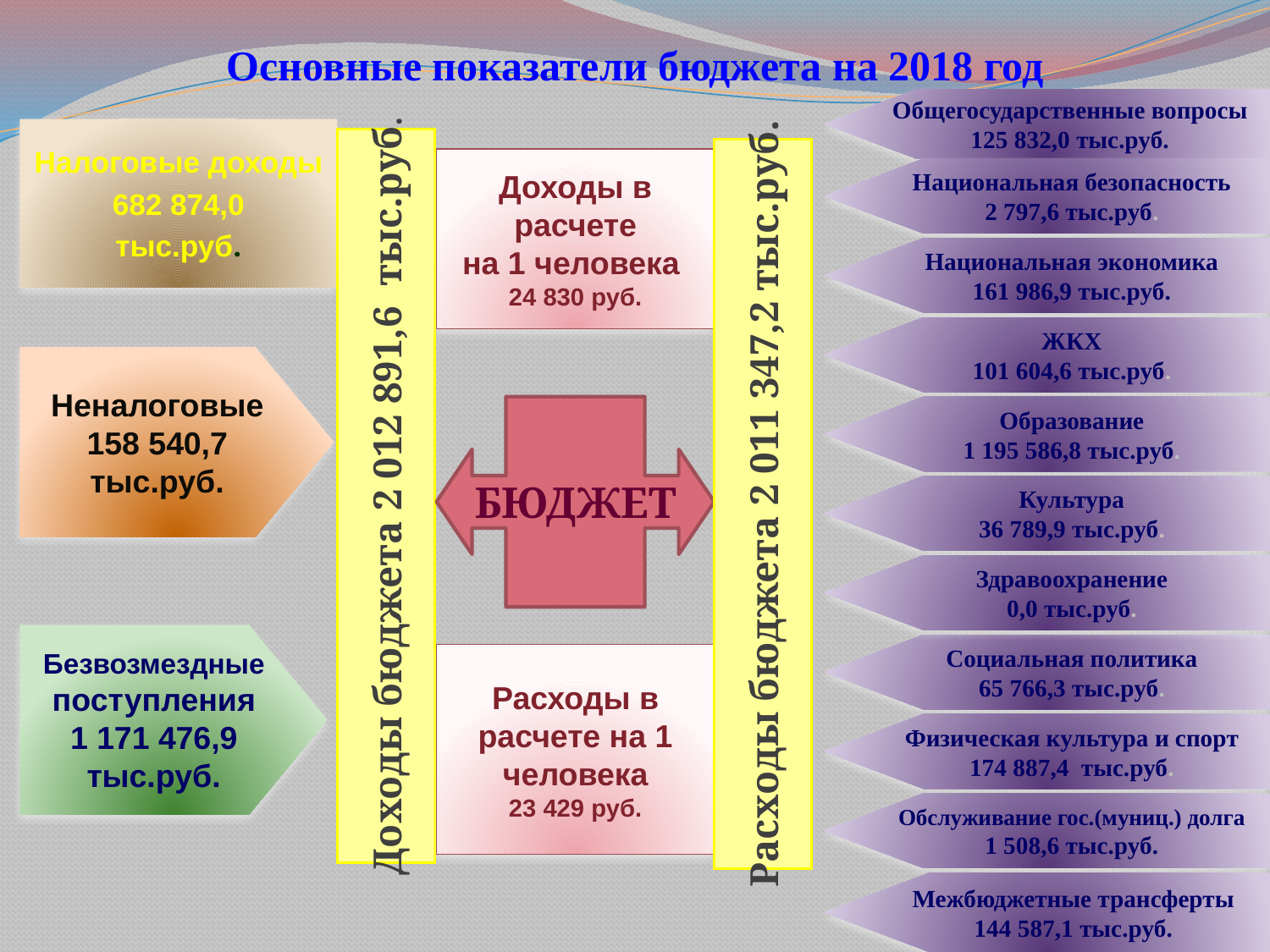

# Основные показатели бюджета на 2018 год
Общегосударственные вопросы
125 832,0 тыс.руб.
Налоговые доходы
682 874,0
тыс.руб.
Доходы бюджета 2 012 891,6  тыс.руб.
Расходы бюджета 2 011 347,2 тыс.руб.
Доходы в расчете
на 1 человека
24 830 руб.
Национальная безопасность
2 797,6 тыс.руб.

Национальная экономика
161 986,9 тыс.руб.
.
ЖКХ
101 604,6 тыс.руб.
Неналоговые 158 540,7 тыс.руб.
БЮДЖЕТ
Образование
1 195 586,8 тыс.руб.
Культура
36 789,9 тыс.руб.
Здравоохранение
0,0 тыс.руб.
Безвозмездные поступления
1 171 476,9 тыс.руб.
Социальная политика
65 766,3 тыс.руб.
Расходы в расчете на 1 человека
23 429 руб.
Физическая культура и спорт
174 887,4  тыс.руб.
Обслуживание гос.(муниц.) долга
1 508,6 тыс.руб.
Межбюджетные трансферты
144 587,1 тыс.руб.